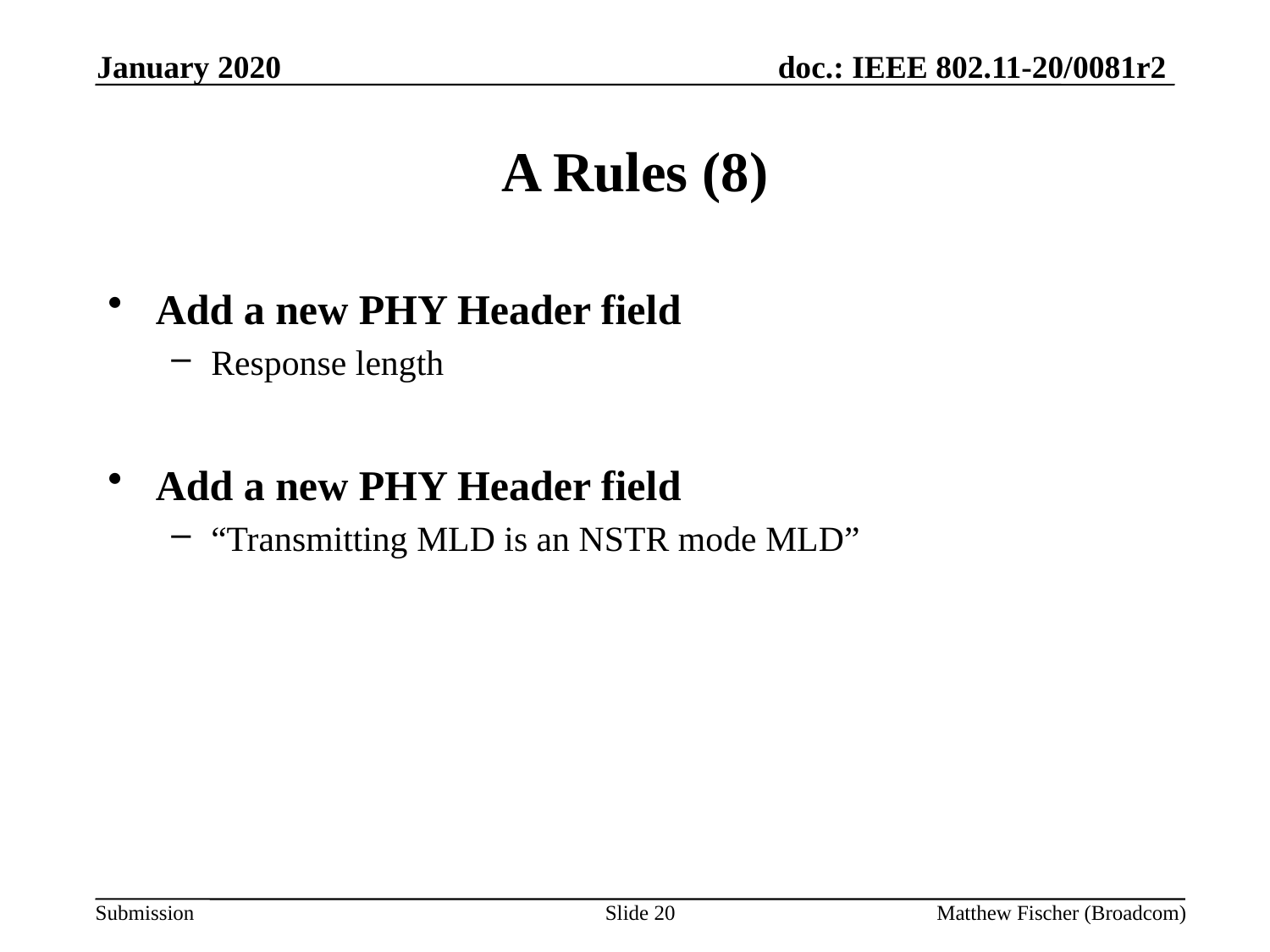

January 2020
# A Rules (8)
Add a new PHY Header field
Response length

Add a new PHY Header field
“Transmitting MLD is an NSTR mode MLD”
Slide 20
Matthew Fischer (Broadcom)